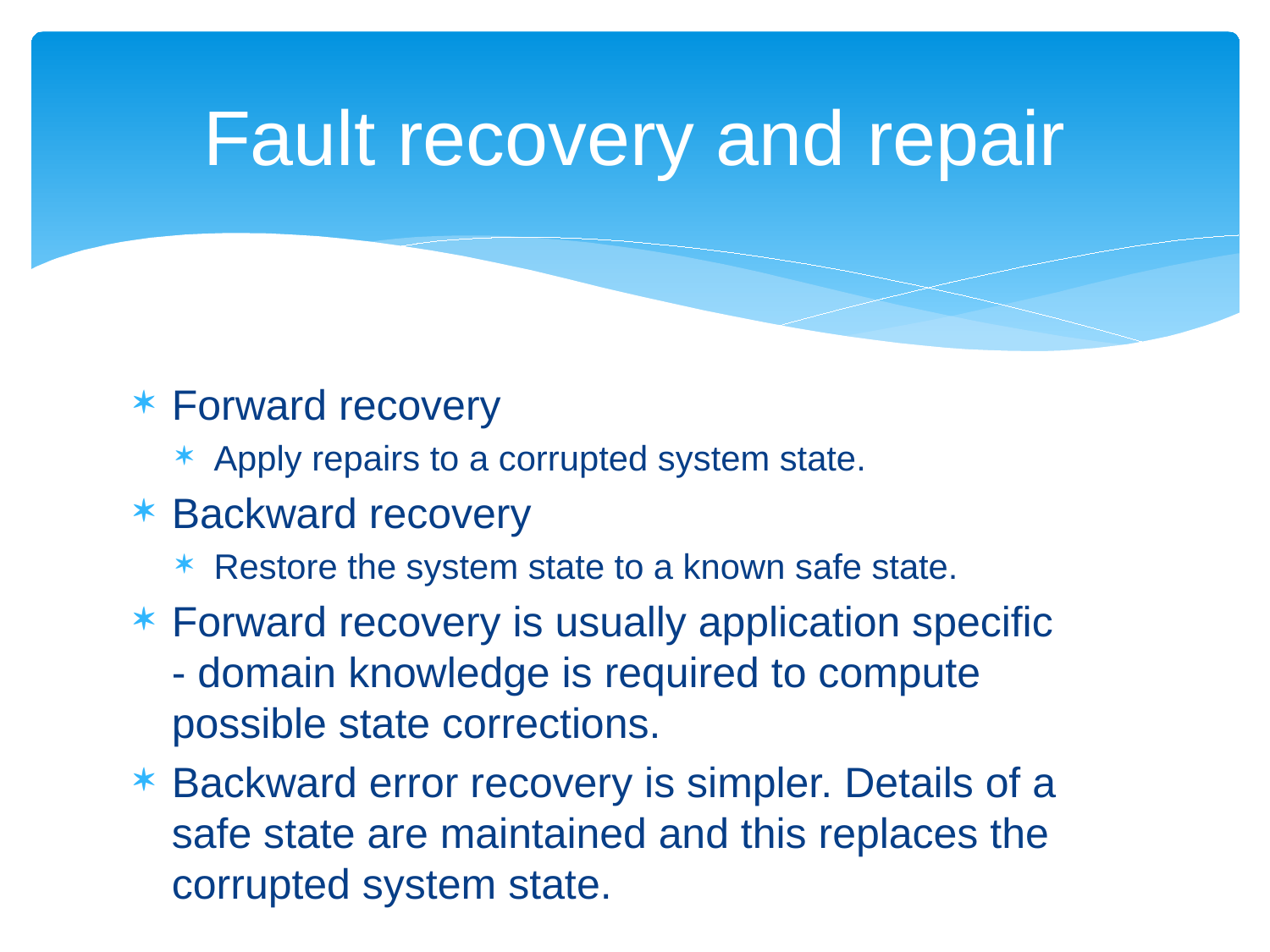

# Fault recovery and repair
Forward recovery
Apply repairs to a corrupted system state.
Backward recovery
Restore the system state to a known safe state.
Forward recovery is usually application specific
- domain knowledge is required to compute
possible state corrections.
Backward error recovery is simpler. Details of a
safe state are maintained and this replaces the
corrupted system state.